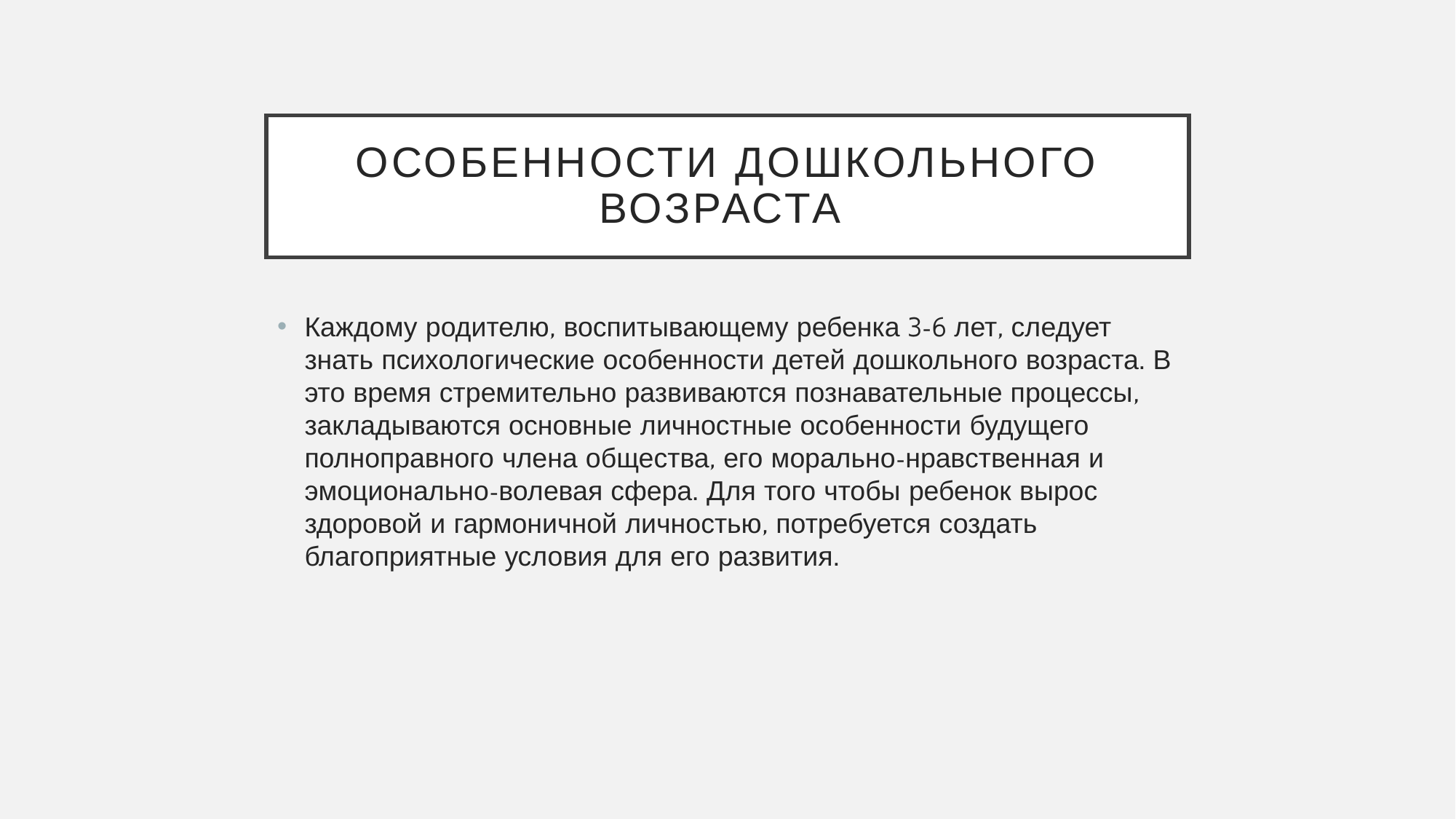

# Особенности дошкольного возраста
Каждому родителю, воспитывающему ребенка 3-6 лет, следует знать психологические особенности детей дошкольного возраста. В это время стремительно развиваются познавательные процессы, закладываются основные личностные особенности будущего полноправного члена общества, его морально-нравственная и эмоционально-волевая сфера. Для того чтобы ребенок вырос здоровой и гармоничной личностью, потребуется создать благоприятные условия для его развития.